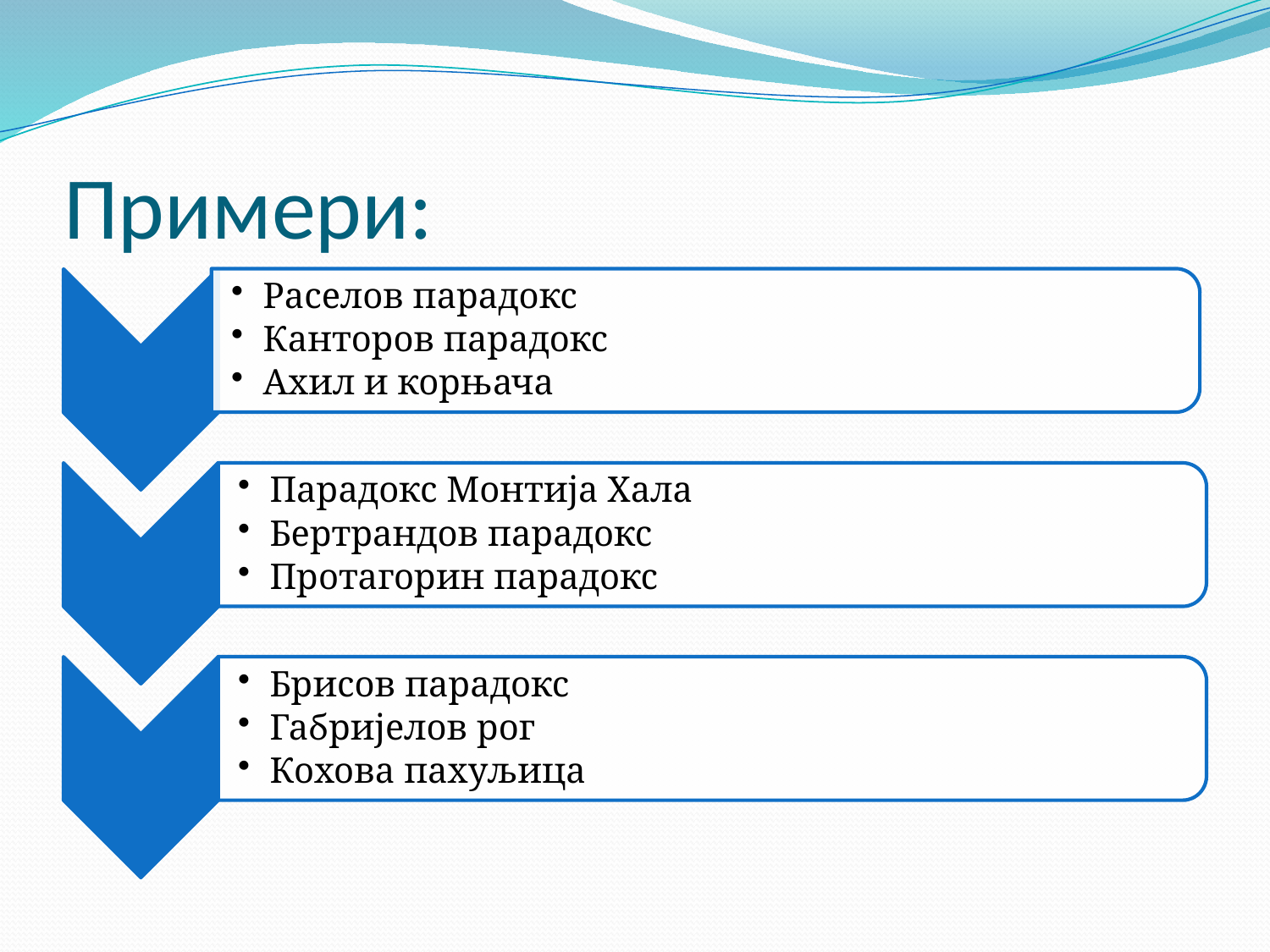

# Примери:

Раселов парадокс
Канторов парадокс
Ахил и корњача

Парадокс Монтија Хала
Бертрандов парадокс
Протагорин парадокс

Брисов парадокс
Габријелов рог
Кохова пахуљица